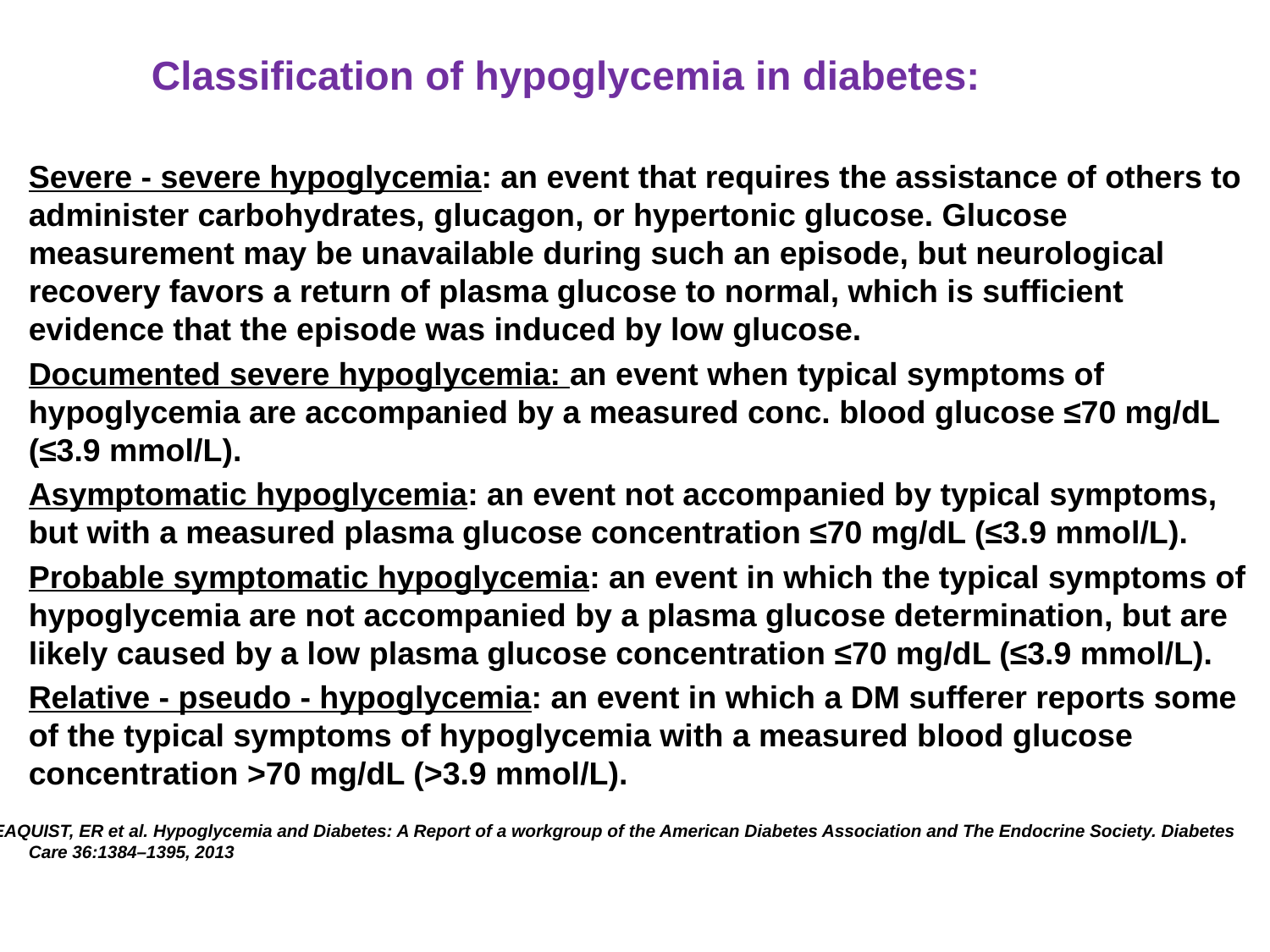

# Classification of hypoglycemia in diabetes:

	Severe - severe hypoglycemia: an event that requires the assistance of others to administer carbohydrates, glucagon, or hypertonic glucose. Glucose measurement may be unavailable during such an episode, but neurological recovery favors a return of plasma glucose to normal, which is sufficient evidence that the episode was induced by low glucose.
	Documented severe hypoglycemia: an event when typical symptoms of hypoglycemia are accompanied by a measured conc. blood glucose ≤70 mg/dL (≤3.9 mmol/L).
	Asymptomatic hypoglycemia: an event not accompanied by typical symptoms, but with a measured plasma glucose concentration ≤70 mg/dL (≤3.9 mmol/L).
	Probable symptomatic hypoglycemia: an event in which the typical symptoms of hypoglycemia are not accompanied by a plasma glucose determination, but are likely caused by a low plasma glucose concentration ≤70 mg/dL (≤3.9 mmol/L).
	Relative - pseudo - hypoglycemia: an event in which a DM sufferer reports some of the typical symptoms of hypoglycemia with a measured blood glucose concentration >70 mg/dL (>3.9 mmol/L).

SEAQUIST, ER et al. Hypoglycemia and Diabetes: A Report of a workgroup of the American Diabetes Association and The Endocrine Society. Diabetes Care 36:1384–1395, 2013